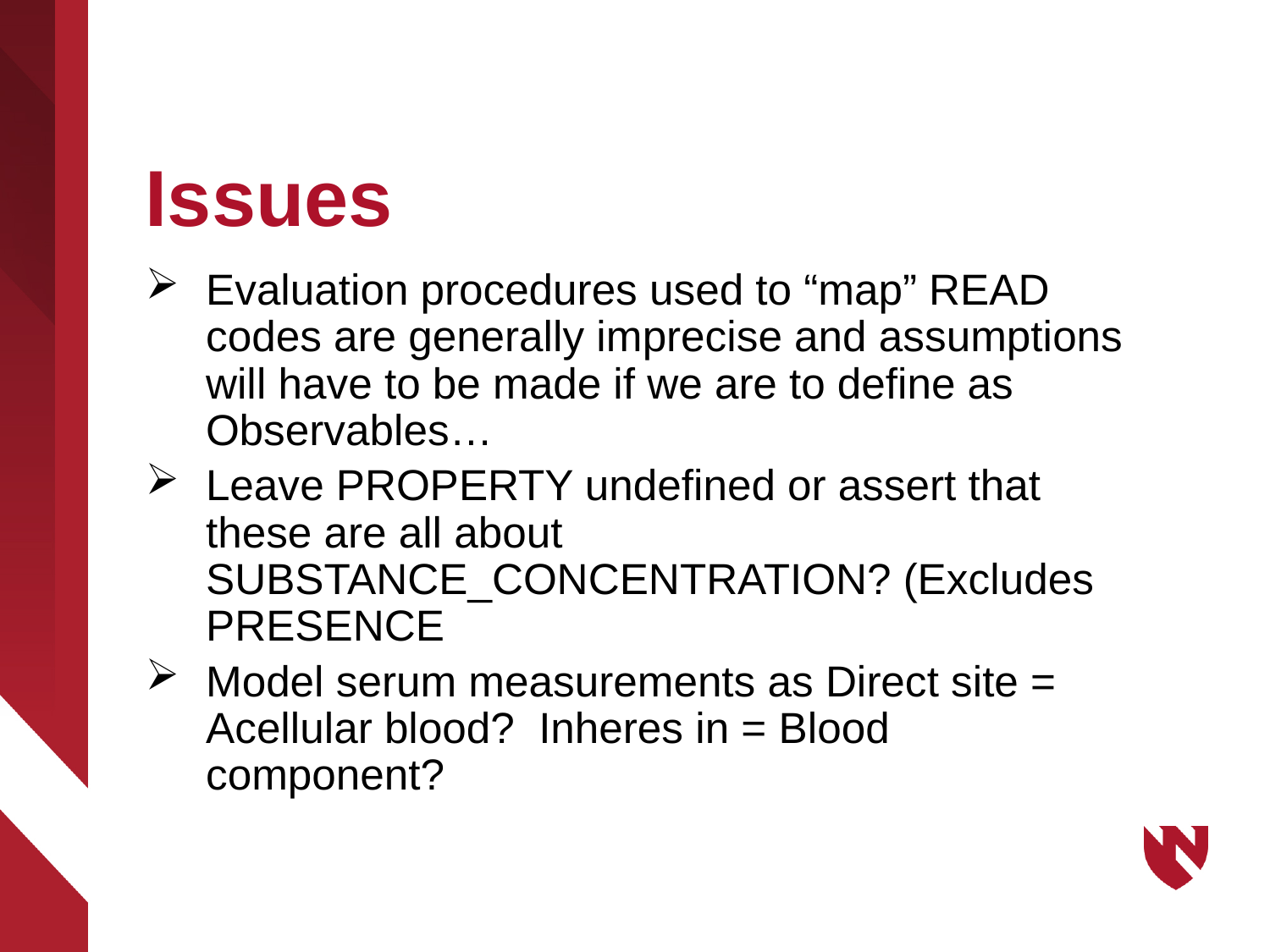

# Issues
Evaluation procedures used to “map” READ codes are generally imprecise and assumptions will have to be made if we are to define as Observables…
Leave PROPERTY undefined or assert that these are all about SUBSTANCE_CONCENTRATION? (Excludes PRESENCE
Model serum measurements as Direct site =  Acellular blood?  Inheres in = Blood component?